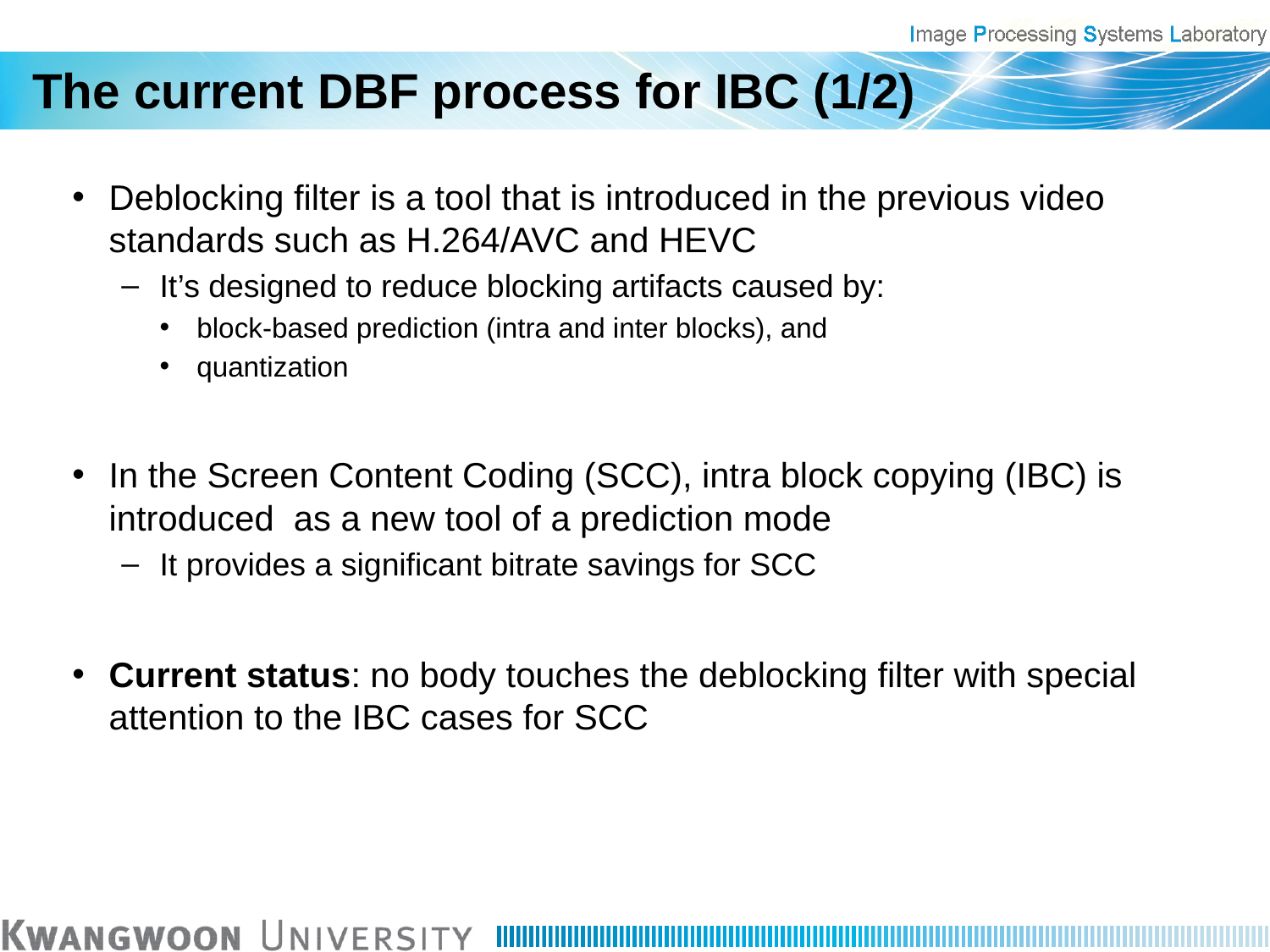

# The current DBF process for IBC (1/2)
Deblocking filter is a tool that is introduced in the previous video standards such as H.264/AVC and HEVC
It’s designed to reduce blocking artifacts caused by:
block-based prediction (intra and inter blocks), and
quantization

In the Screen Content Coding (SCC), intra block copying (IBC) is introduced  as a new tool of a prediction mode
It provides a significant bitrate savings for SCC

Current status: no body touches the deblocking filter with special attention to the IBC cases for SCC